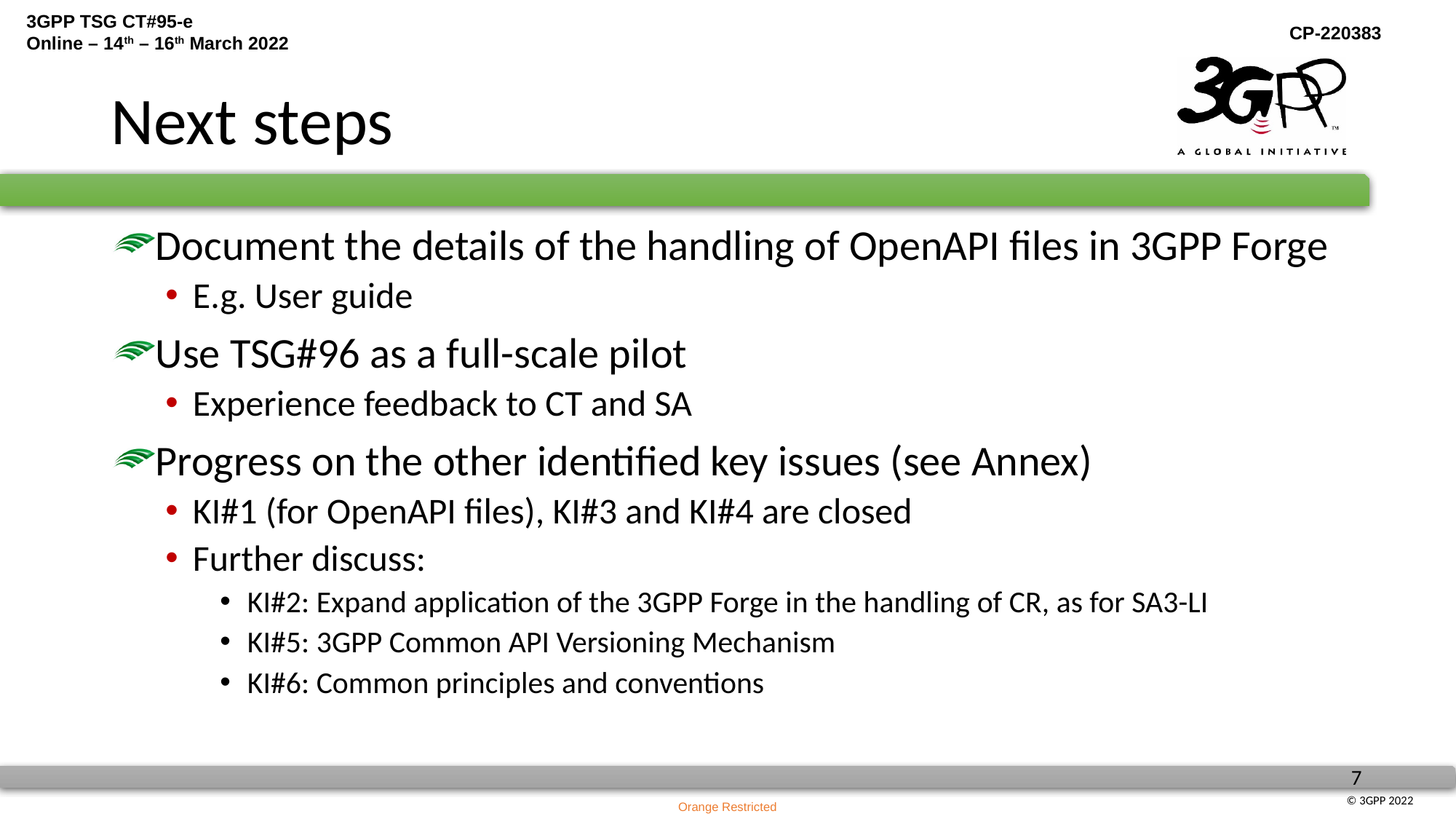

# Next steps
Document the details of the handling of OpenAPI files in 3GPP Forge
E.g. User guide
Use TSG#96 as a full-scale pilot
Experience feedback to CT and SA
Progress on the other identified key issues (see Annex)
KI#1 (for OpenAPI files), KI#3 and KI#4 are closed
Further discuss:
KI#2: Expand application of the 3GPP Forge in the handling of CR, as for SA3-LI
KI#5: 3GPP Common API Versioning Mechanism
KI#6: Common principles and conventions